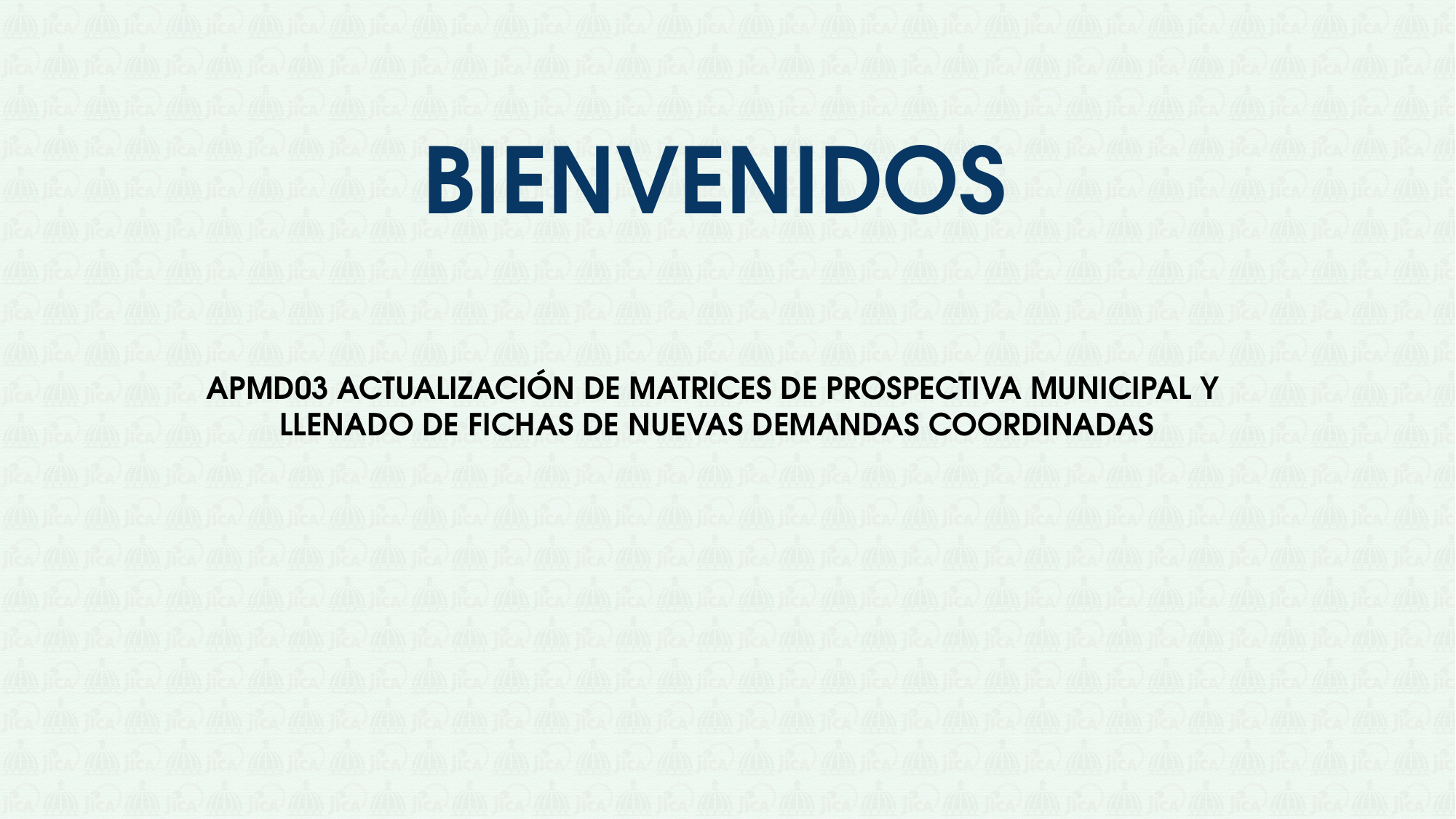

BIENVENIDOS
APMD03 ACTUALIZACIÓN DE MATRICES DE PROSPECTIVA MUNICIPAL Y  LLENADO DE FICHAS DE NUEVAS DEMANDAS COORDINADAS